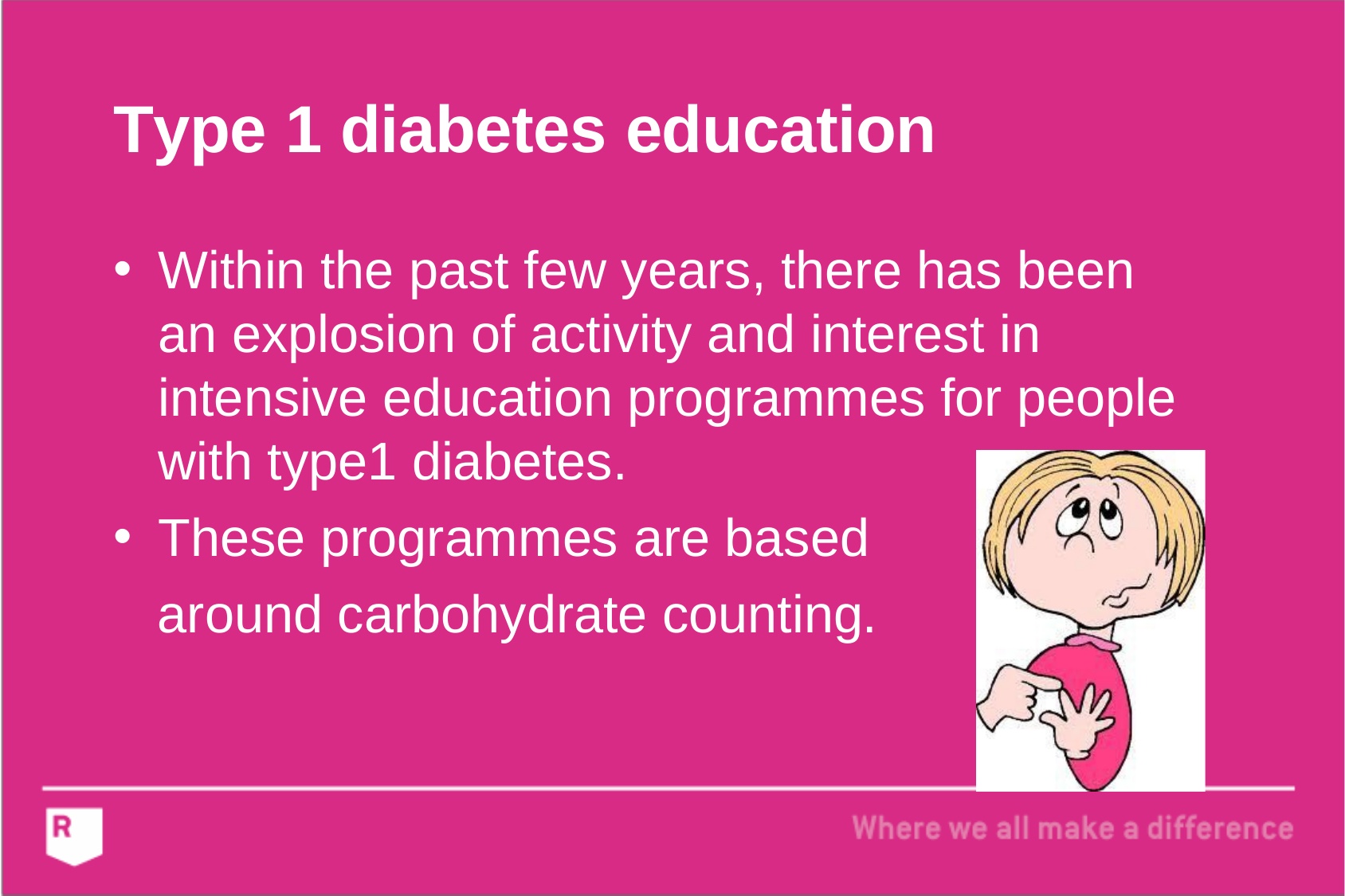

# Type 1 diabetes education
Within the past few years, there has been an explosion of activity and interest in intensive education programmes for people with type1 diabetes.

These programmes are based

around carbohydrate counting.